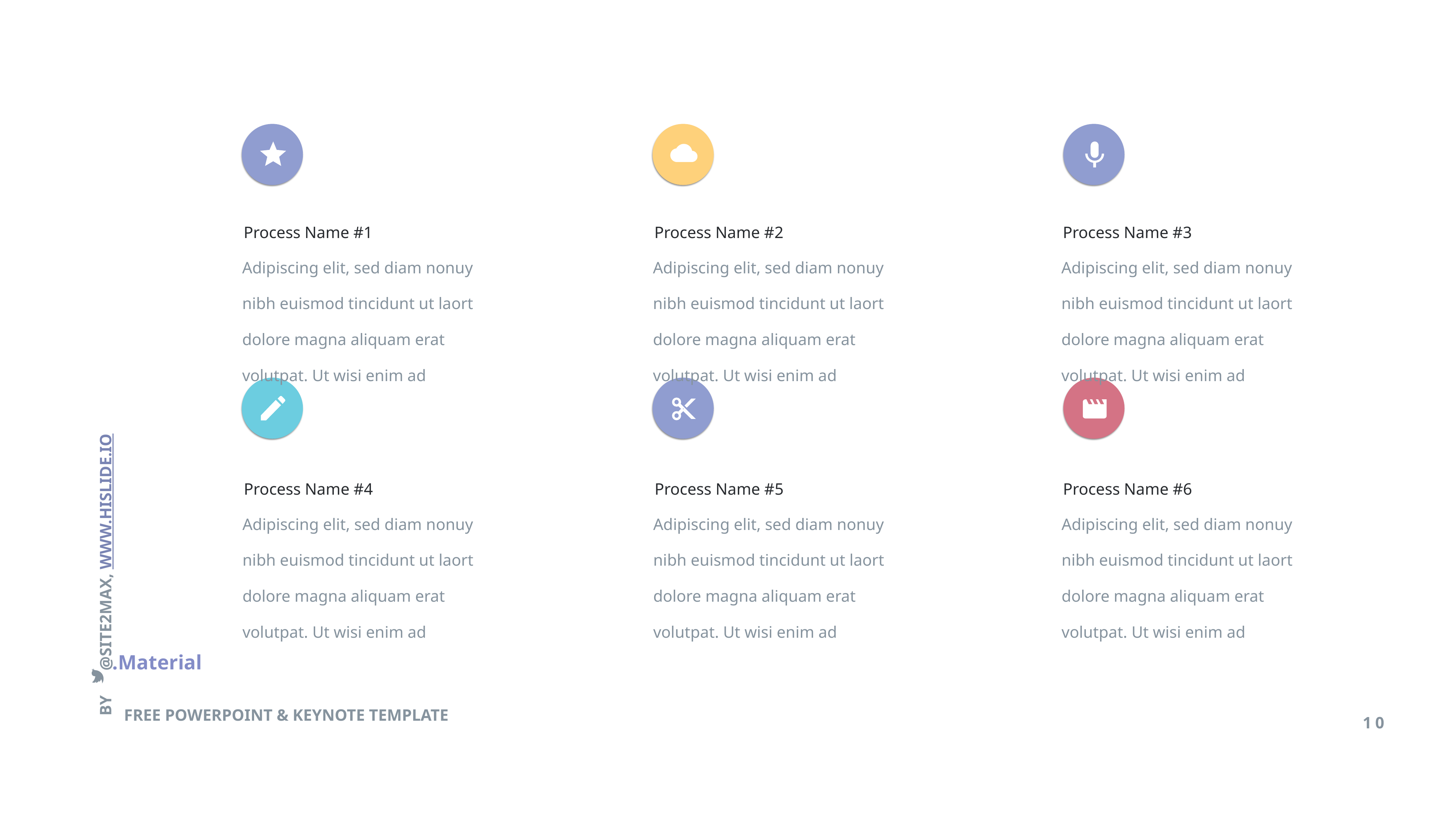

Process Name #1
Process Name #2
Process Name #3
Adipiscing elit, sed diam nonuy nibh euismod tincidunt ut laort dolore magna aliquam erat volutpat. Ut wisi enim ad
Adipiscing elit, sed diam nonuy nibh euismod tincidunt ut laort dolore magna aliquam erat volutpat. Ut wisi enim ad
Adipiscing elit, sed diam nonuy nibh euismod tincidunt ut laort dolore magna aliquam erat volutpat. Ut wisi enim ad

Process Name #4
Process Name #5
Process Name #6
Adipiscing elit, sed diam nonuy nibh euismod tincidunt ut laort dolore magna aliquam erat volutpat. Ut wisi enim ad
Adipiscing elit, sed diam nonuy nibh euismod tincidunt ut laort dolore magna aliquam erat volutpat. Ut wisi enim ad
Adipiscing elit, sed diam nonuy nibh euismod tincidunt ut laort dolore magna aliquam erat volutpat. Ut wisi enim ad
10